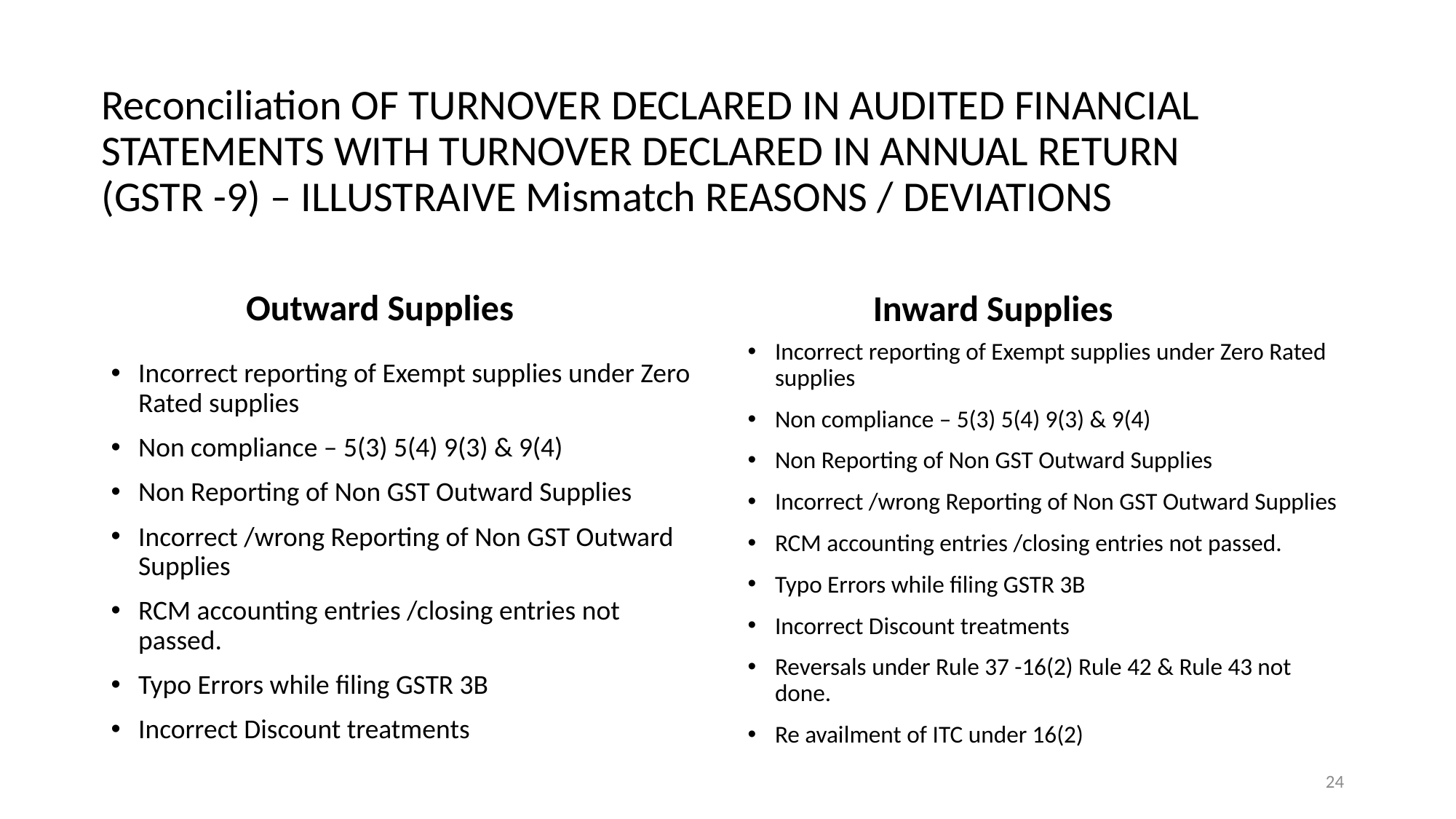

# Reconciliation OF TURNOVER DECLARED IN AUDITED FINANCIAL  STATEMENTS WITH TURNOVER DECLARED IN ANNUAL RETURN (GSTR -9) – ILLUSTRAIVE Mismatch REASONS / DEVIATIONS
Outward Supplies
Inward Supplies
Incorrect reporting of Exempt supplies under Zero Rated supplies
Non compliance – 5(3) 5(4) 9(3) & 9(4)
Non Reporting of Non GST Outward Supplies
Incorrect /wrong Reporting of Non GST Outward Supplies
RCM accounting entries /closing entries not passed.
Typo Errors while filing GSTR 3B
Incorrect Discount treatments
Reversals under Rule 37 -16(2) Rule 42 & Rule 43 not done.
Re availment of ITC under 16(2)
Incorrect reporting of Exempt supplies under Zero Rated supplies
Non compliance – 5(3) 5(4) 9(3) & 9(4)
Non Reporting of Non GST Outward Supplies
Incorrect /wrong Reporting of Non GST Outward Supplies
RCM accounting entries /closing entries not passed.
Typo Errors while filing GSTR 3B
Incorrect Discount treatments
24